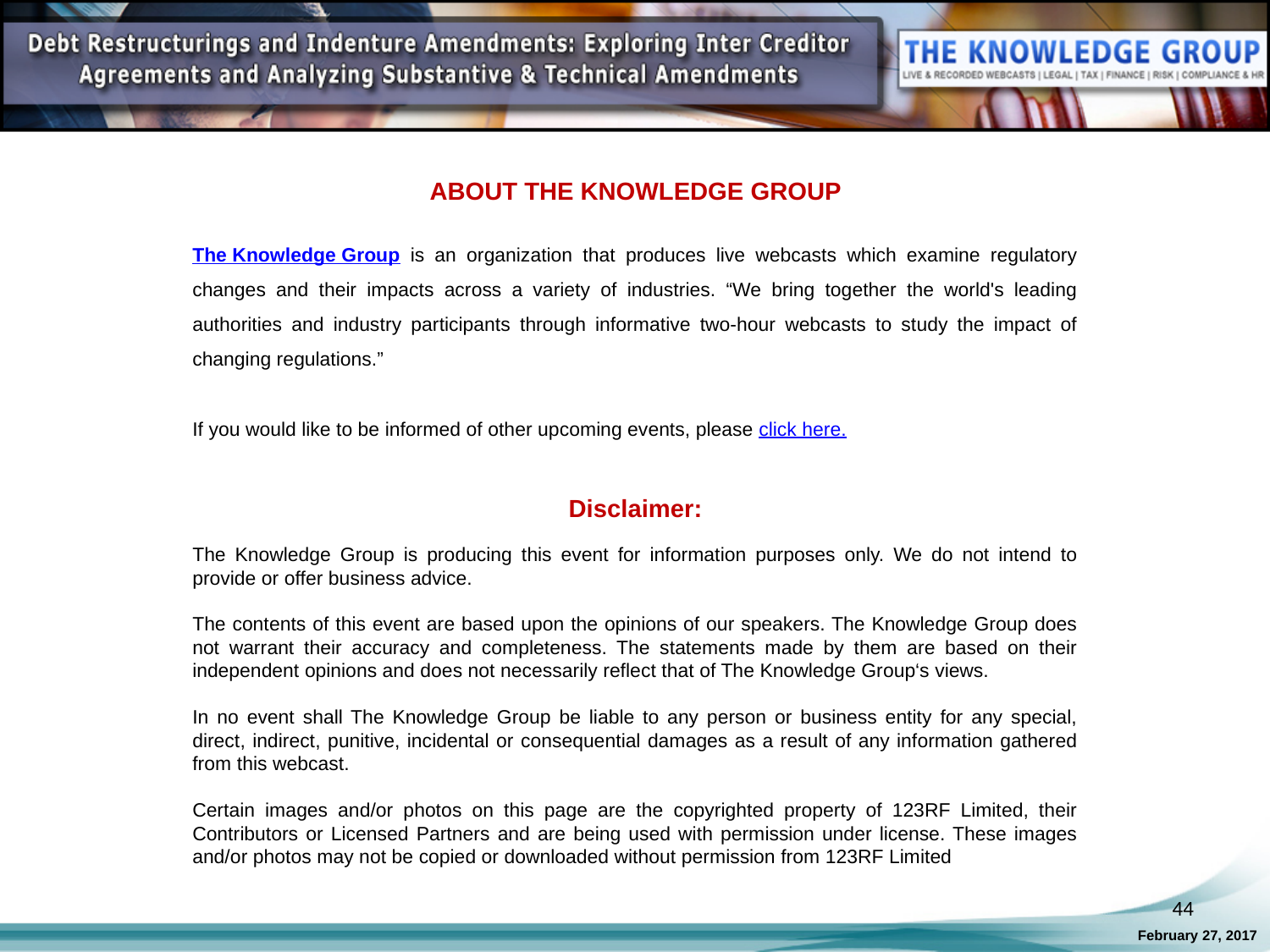

ABOUT THE KNOWLEDGE GROUP
The Knowledge Group is an organization that produces live webcasts which examine regulatory changes and their impacts across a variety of industries. “We bring together the world's leading authorities and industry participants through informative two-hour webcasts to study the impact of changing regulations.”

If you would like to be informed of other upcoming events, please click here.
Disclaimer:
The Knowledge Group is producing this event for information purposes only. We do not intend to provide or offer business advice.

The contents of this event are based upon the opinions of our speakers. The Knowledge Group does not warrant their accuracy and completeness. The statements made by them are based on their independent opinions and does not necessarily reflect that of The Knowledge Group‘s views.

In no event shall The Knowledge Group be liable to any person or business entity for any special, direct, indirect, punitive, incidental or consequential damages as a result of any information gathered from this webcast.

Certain images and/or photos on this page are the copyrighted property of 123RF Limited, their Contributors or Licensed Partners and are being used with permission under license. These images and/or photos may not be copied or downloaded without permission from 123RF Limited
44
February 27, 2017